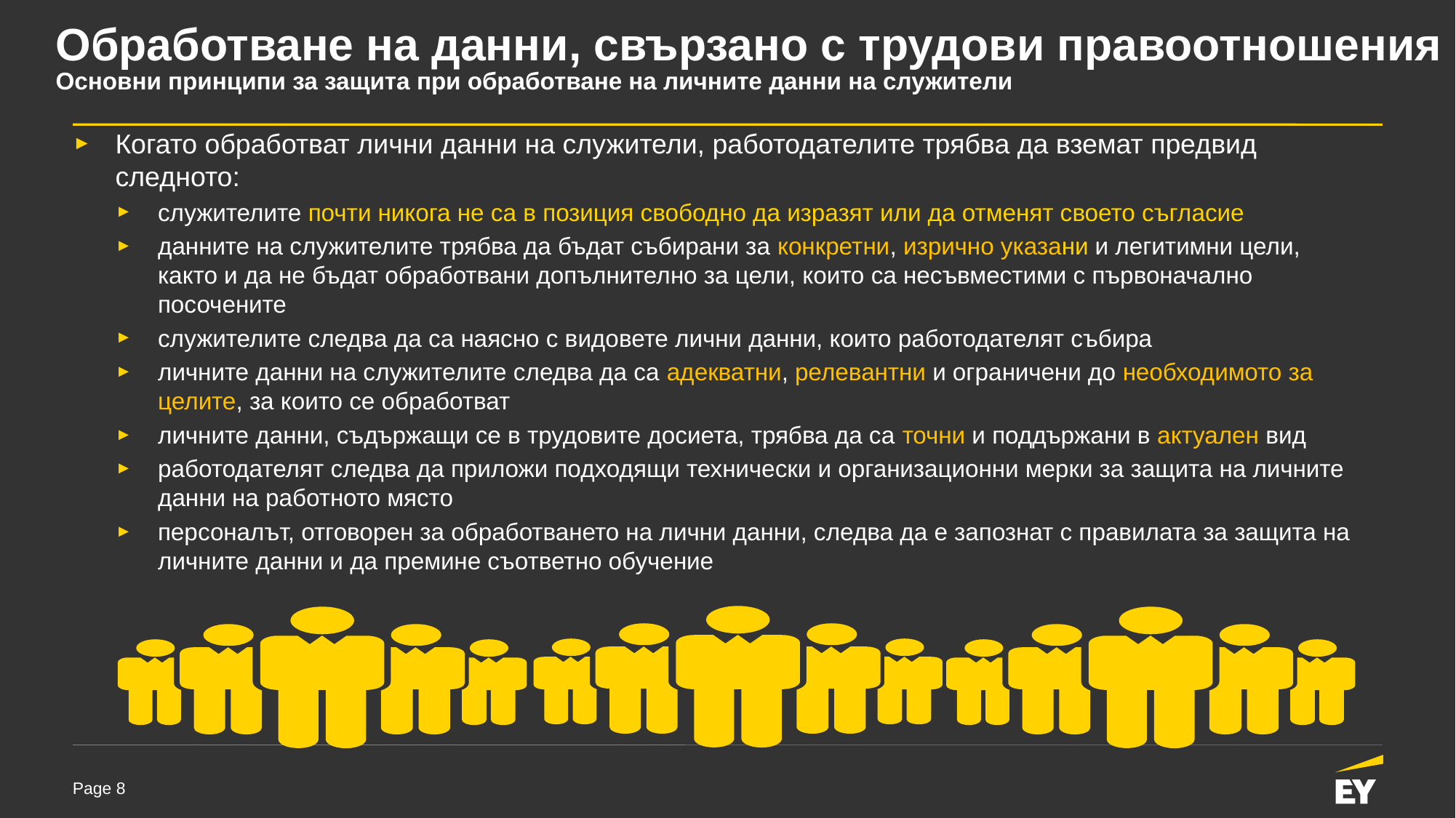

# Обработване на данни, свързано с трудови правоотношения Основни принципи за защита при обработване на личните данни на служители
Когато обработват лични данни на служители, работодателите трябва да вземат предвид следното:
служителите почти никога не са в позиция свободно да изразят или да отменят своето съгласие
данните на служителите трябва да бъдат събирани за конкретни, изрично указани и легитимни цели, както и да не бъдат обработвани допълнително за цели, които са несъвместими с първоначално посочените
служителите следва да са наясно с видовете лични данни, които работодателят събира
личните данни на служителите следва да са адекватни, релевантни и ограничени до необходимото за целите, за които се обработват
личните данни, съдържащи се в трудовите досиета, трябва да са точни и поддържани в актуален вид
работодателят следва да приложи подходящи технически и организационни мерки за защита на личните данни на работното място
персоналът, отговорен за обработването на лични данни, следва да е запознат с правилата за защита на личните данни и да премине съответно обучение